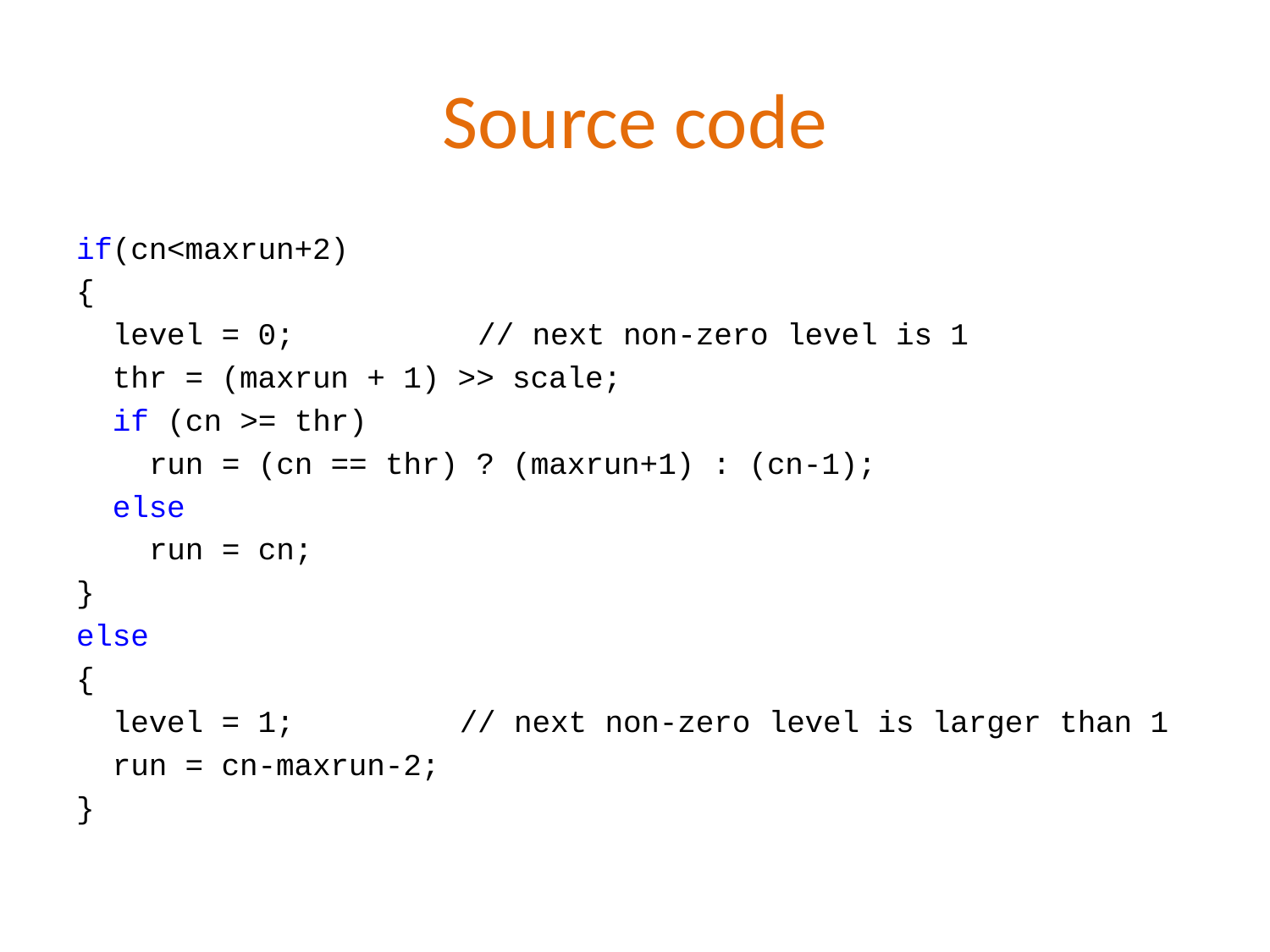

# Source code
if(cn<maxrun+2)
{
  level = 0;		       // next non-zero level is 1
  thr = (maxrun + 1) >> scale;
  if (cn >= thr)
    run = (cn == thr) ? (maxrun+1) : (cn-1);
  else
    run = cn;
}
else
{
  level = 1;		      // next non-zero level is larger than 1
  run = cn-maxrun-2;
}